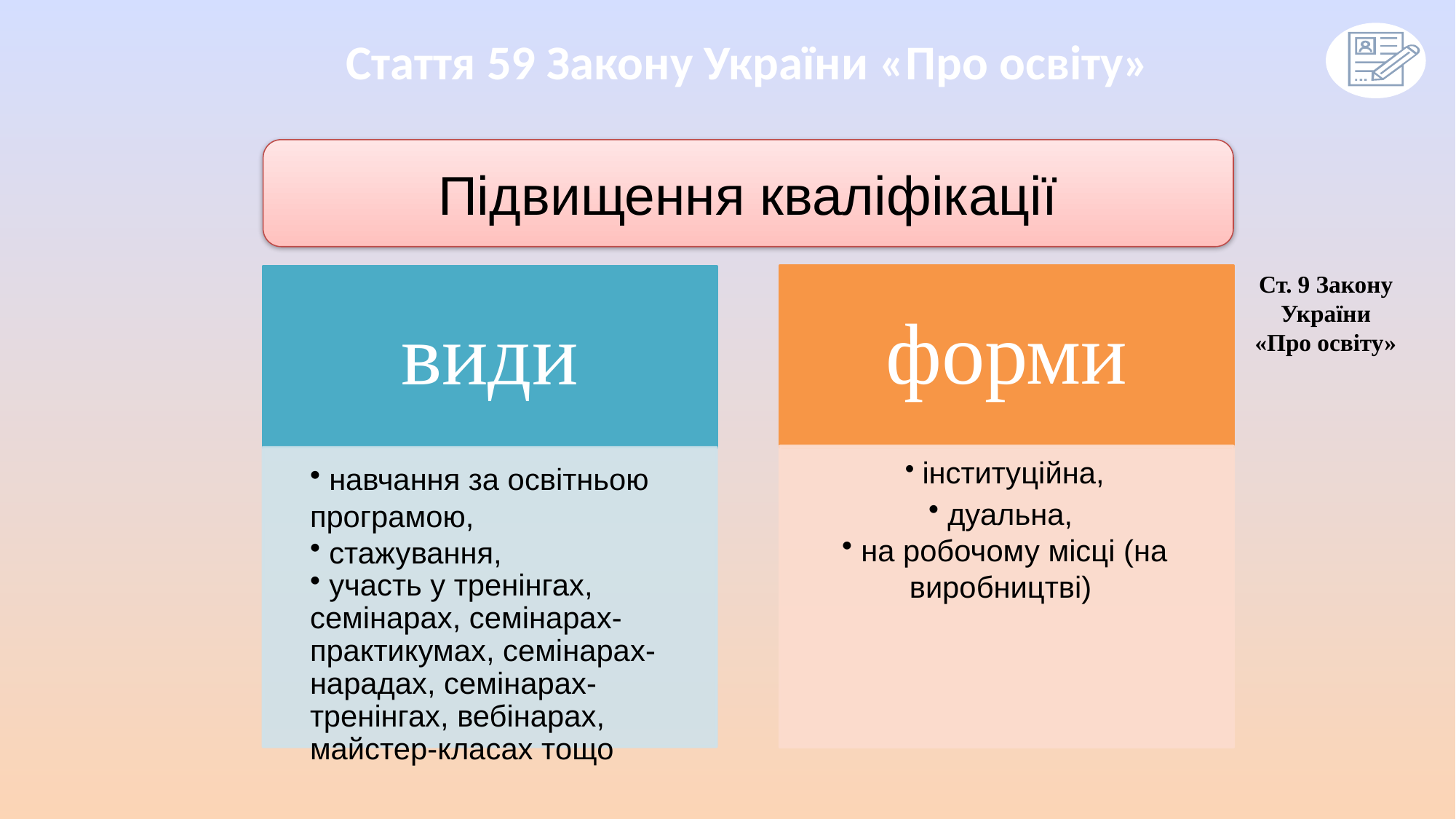

# Стаття 59 Закону України «Про освіту»

Підвищення кваліфікації
види
 навчання за освітньою програмою,
 стажування,
 участь у тренінгах, семінарах, семінарах-практикумах, семінарах-нарадах, семінарах-тренінгах, вебінарах, майстер-класах тощо
форми
 інституційна,
 дуальна,
 на робочому місці (на виробництві)

Ст. 9 Закону України «Про освіту»